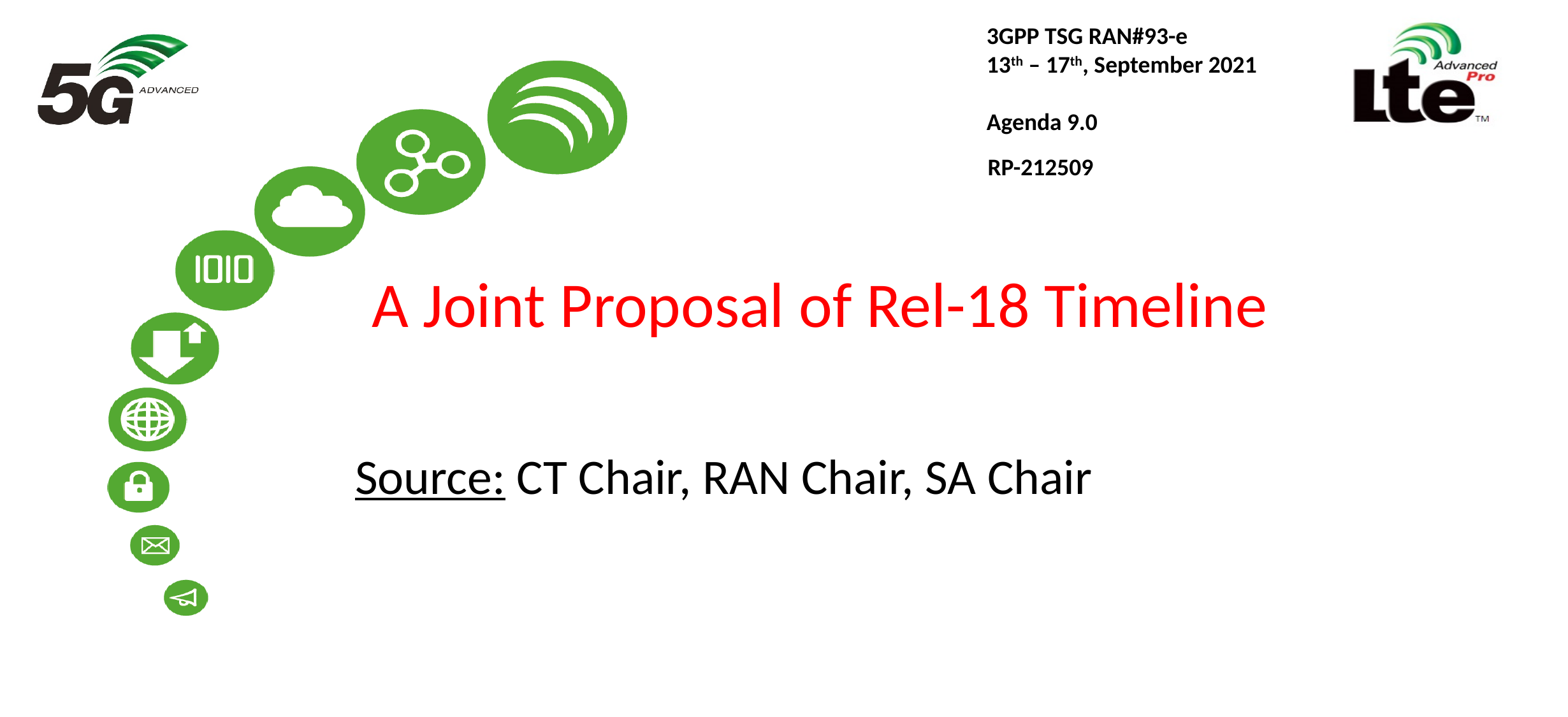

3GPP TSG RAN#93-e
13th – 17th, September 2021

Agenda 9.0
RP-212509
# A Joint Proposal of Rel-18 Timeline
Source: CT Chair, RAN Chair, SA Chair